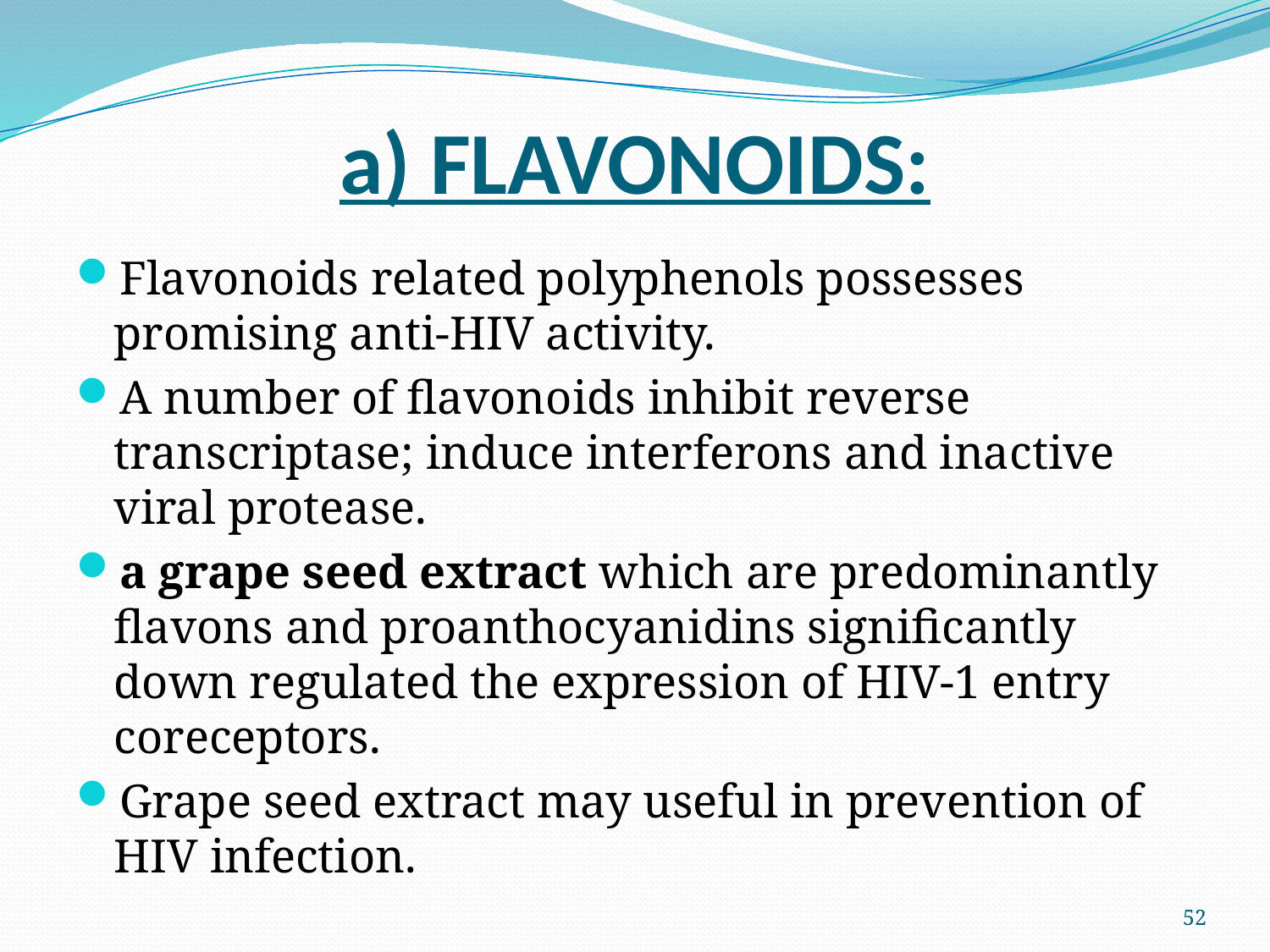

# a) FLAVONOIDS:
Flavonoids related polyphenols possesses promising anti-HIV activity.
A number of flavonoids inhibit reverse transcriptase; induce interferons and inactive viral protease.
a grape seed extract which are predominantly flavons and proanthocyanidins significantly down regulated the expression of HIV-1 entry coreceptors.
Grape seed extract may useful in prevention of HIV infection.
52